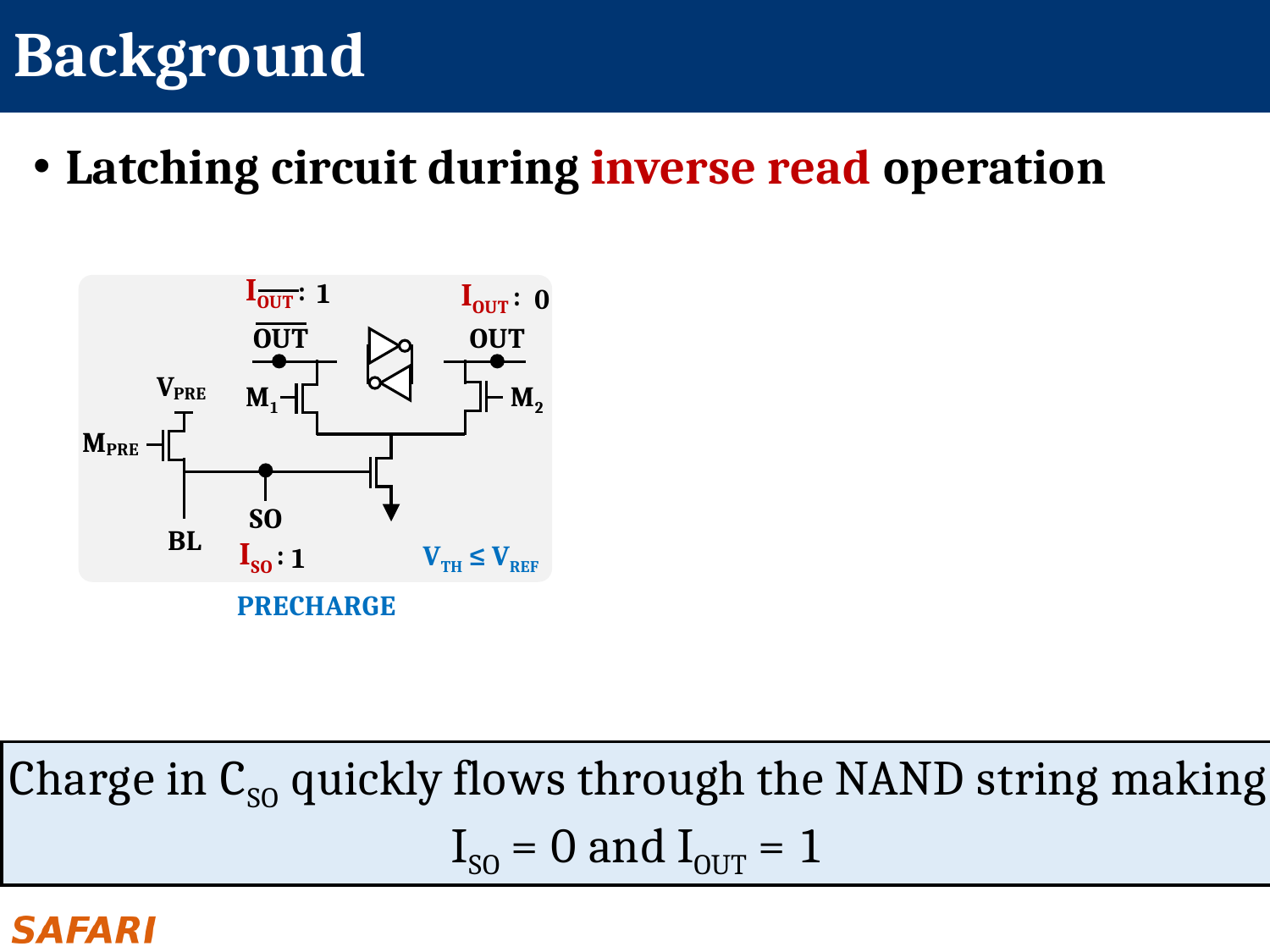

# Background
Latching circuit during inverse read operation

 1
        IOUT :
 1
        IOUT :

         IOUT :
 0

        IOUT :

 0

OUT
OUT
OUT
OUT

V
PRE

V
PRE

M1
M2
M1
M2
M
PRE
M
PRE

SO
SO
BL
BL
         ISO :
 0
         ISO :
 1
VTH ≤ VREF

VTH ≤ VREF

EVALUATION
PRECHARGE
During precharge, the flash chip charges the BL,            making ISO  = 1
Charge in CSO quickly flows through the NAND string making ISO = 0 and IOUT = 1
Before evaluation, the chip initializes the latching circuit by activating only transistor M2
Evaluation step disables MPRE and M2 while enabling M1